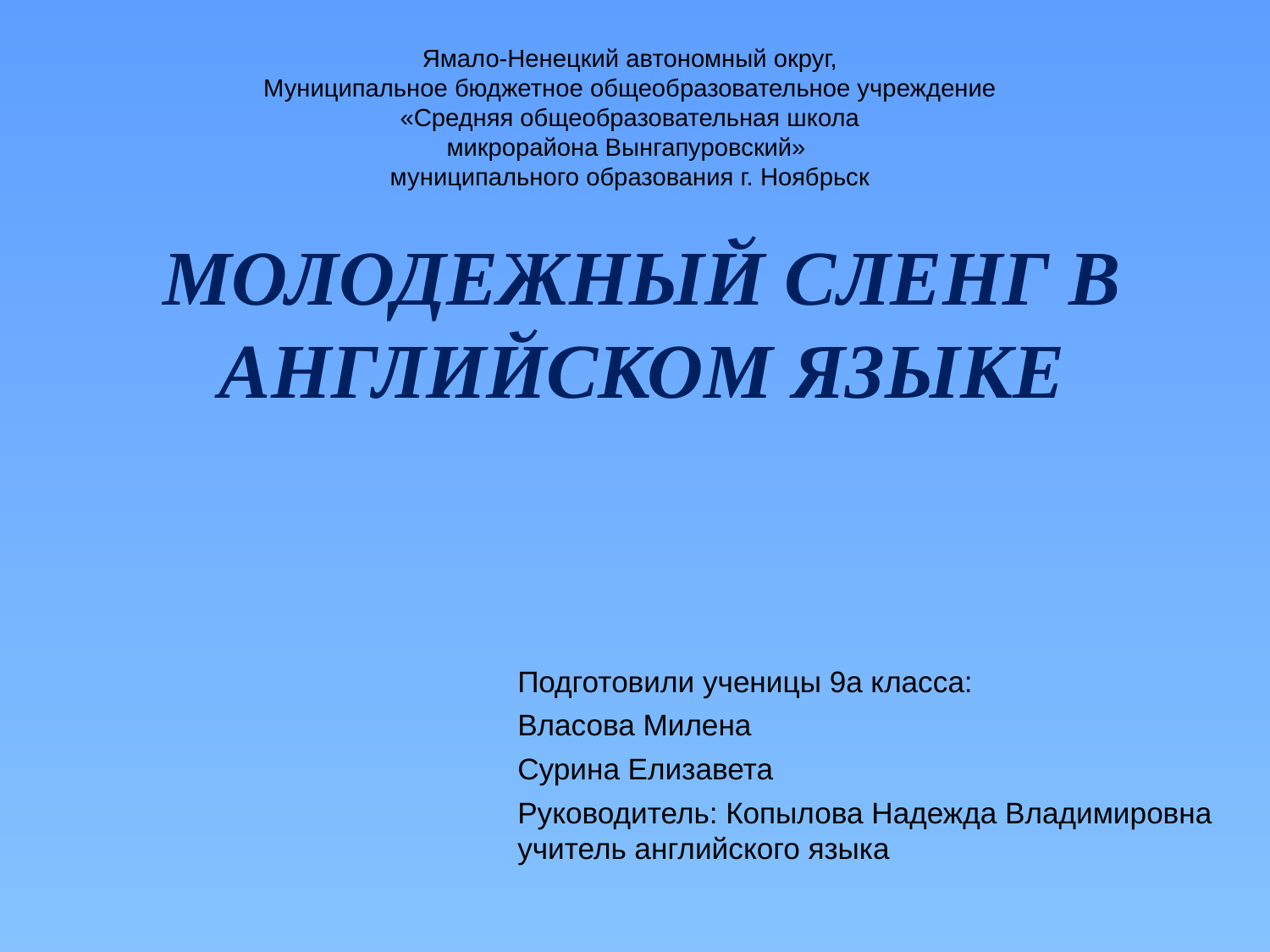

1
Ямало-Ненецкий автономный округ,
Муниципальное бюджетное общеобразовательное учреждение
«Средняя общеобразовательная школа
микрорайона Вынгапуровский»
муниципального образования г. Ноябрьск
# Молодежный сленг в английском языке
Подготовили ученицы 9а класса:
Власова Милена
Сурина Елизавета
Руководитель: Копылова Надежда Владимировна учитель английского языка